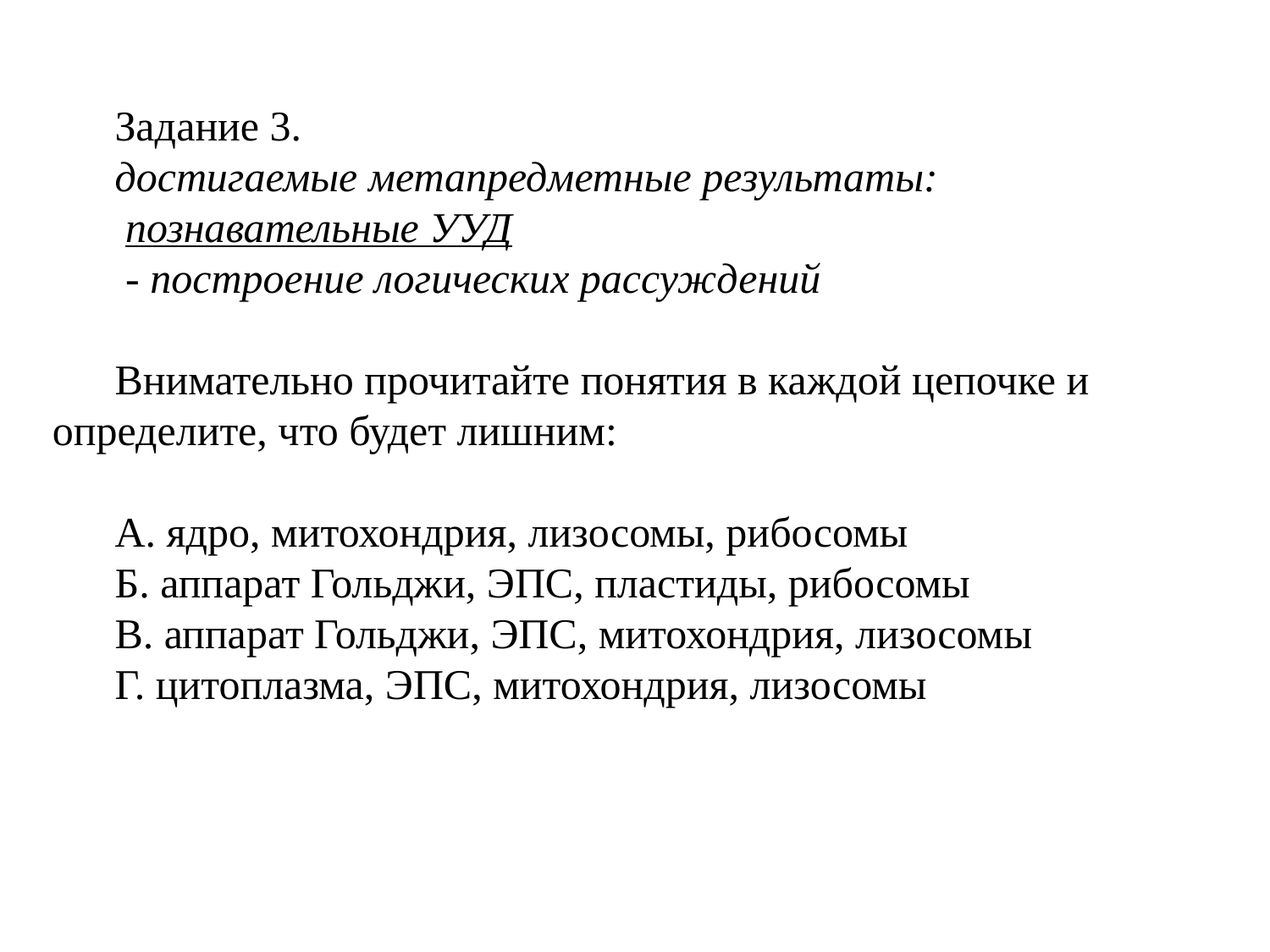

Задание 3.
достигаемые метапредметные результаты:
 познавательные УУД
 - построение логических рассуждений

Внимательно прочитайте понятия в каждой цепочке и определите, что будет лишним:

А. ядро, митохондрия, лизосомы, рибосомы
Б. аппарат Гольджи, ЭПС, пластиды, рибосомы
В. аппарат Гольджи, ЭПС, митохондрия, лизосомы
Г. цитоплазма, ЭПС, митохондрия, лизосомы